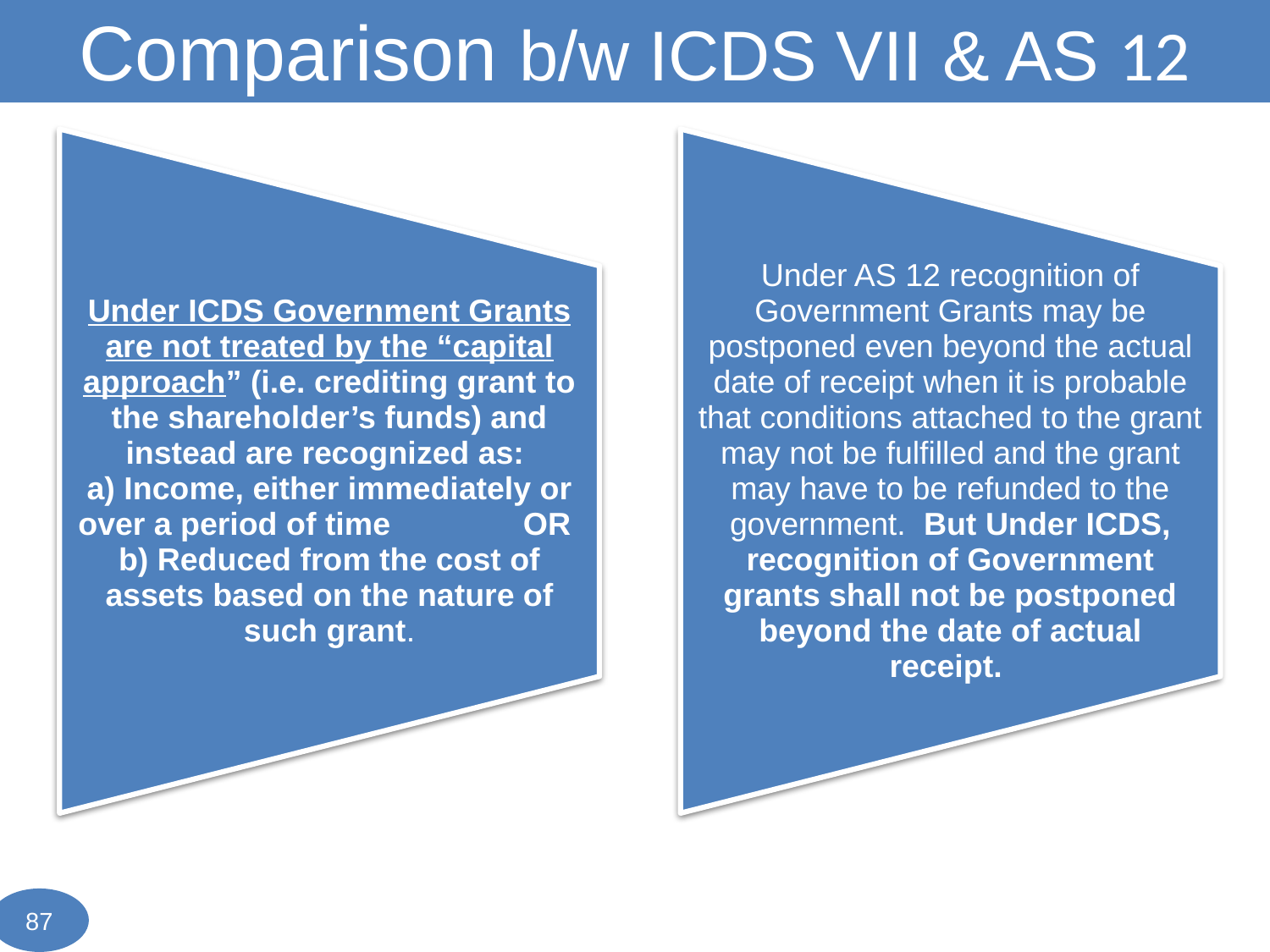

Comparison b/w ICDS VII & AS 12
Under ICDS Government Grants are not treated by the “capital approach” (i.e. crediting grant to the shareholder’s funds) and instead are recognized as:
a) Income, either immediately or over a period of time               OR
b) Reduced from the cost of assets based on the nature of such grant.
Under AS 12 recognition of Government Grants may be postponed even beyond the actual date of receipt when it is probable that conditions attached to the grant may not be fulfilled and the grant may have to be refunded to the government.  But Under ICDS, recognition of Government grants shall not be postponed beyond the date of actual receipt.
87